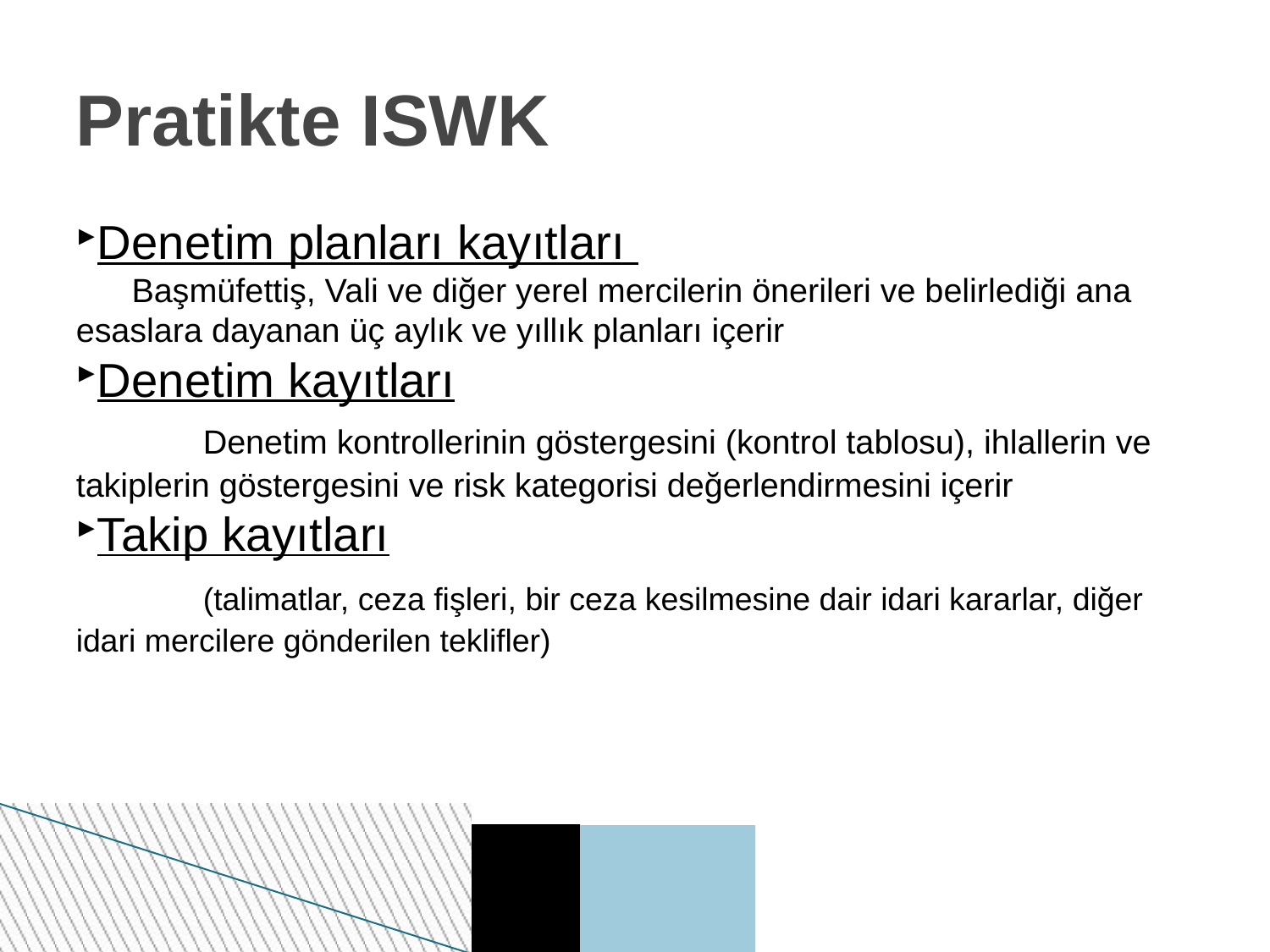

Pratikte ISWK
Denetim planları kayıtları
      Başmüfettiş, Vali ve diğer yerel mercilerin önerileri ve belirlediği ana esaslara dayanan üç aylık ve yıllık planları içerir
Denetim kayıtları
	Denetim kontrollerinin göstergesini (kontrol tablosu), ihlallerin ve takiplerin göstergesini ve risk kategorisi değerlendirmesini içerir
Takip kayıtları
	(talimatlar, ceza fişleri, bir ceza kesilmesine dair idari kararlar, diğer idari mercilere gönderilen teklifler)